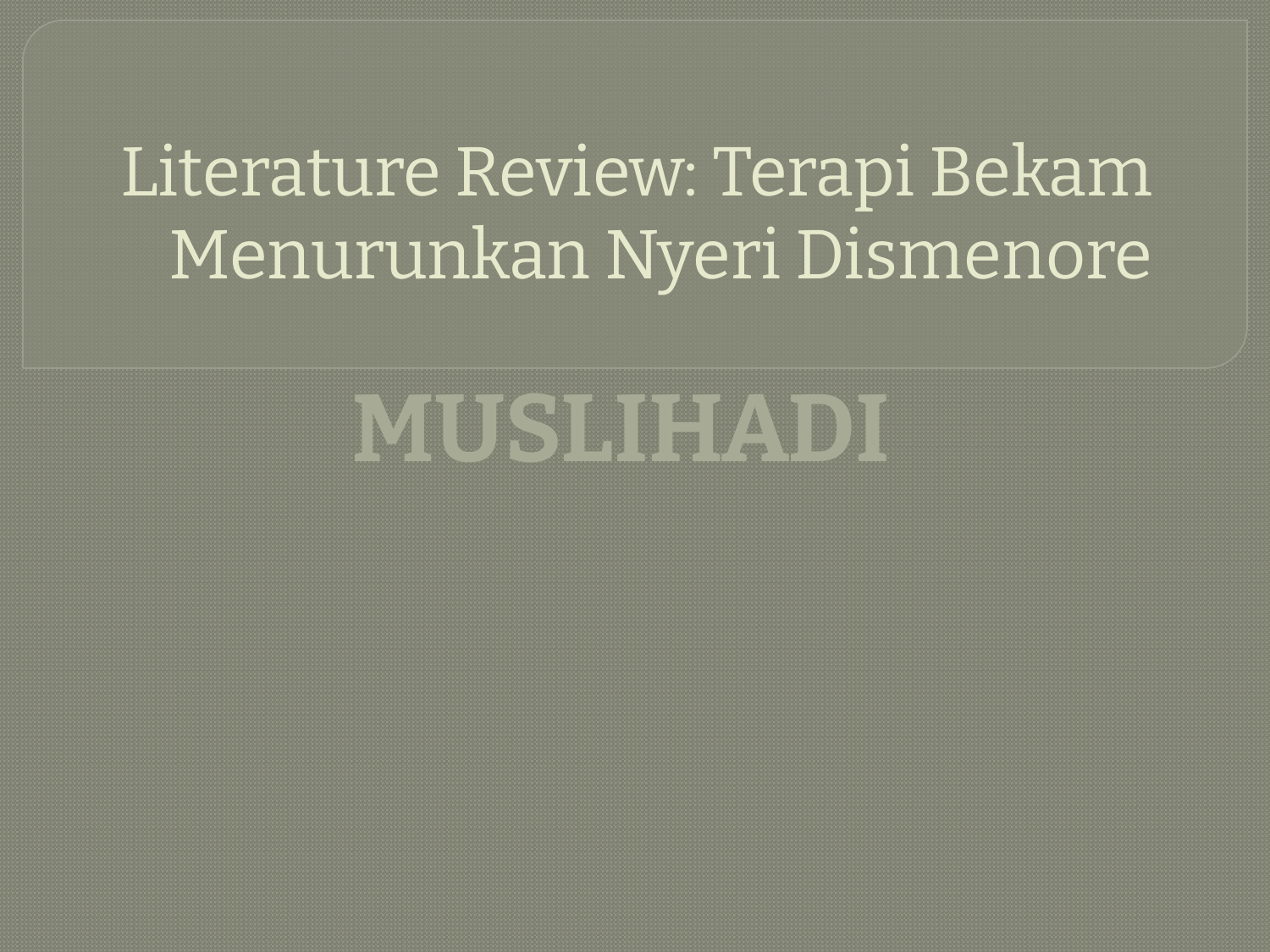

# Literature Review: Terapi Bekam Menurunkan Nyeri Dismenore
MUSLIHADI